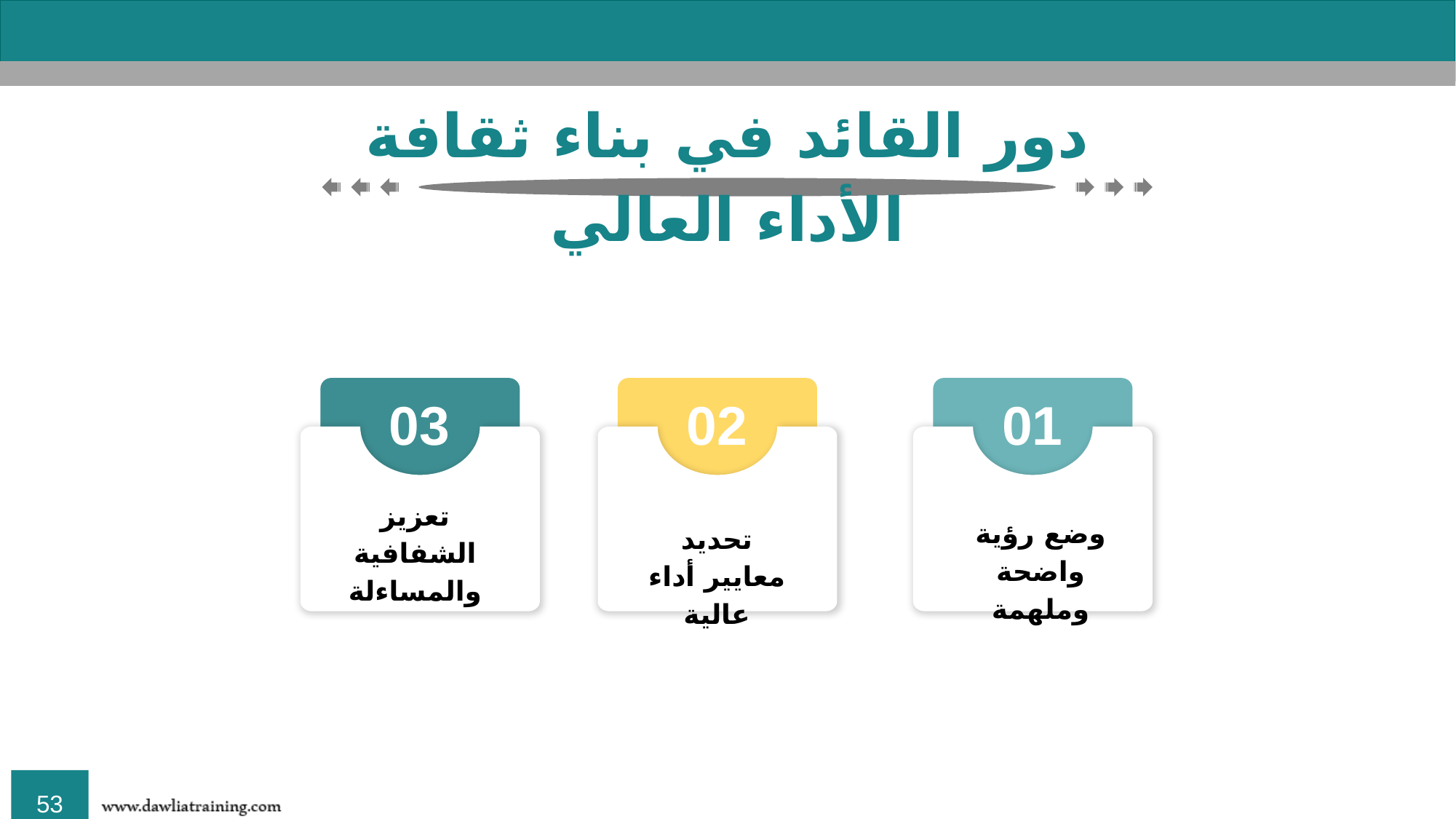

دور القائد في بناء ثقافة الأداء العالي

03

تعزيز الشفافية والمساءلة

02

تحديد معايير أداء عالية

01

وضع رؤية واضحة وملهمة